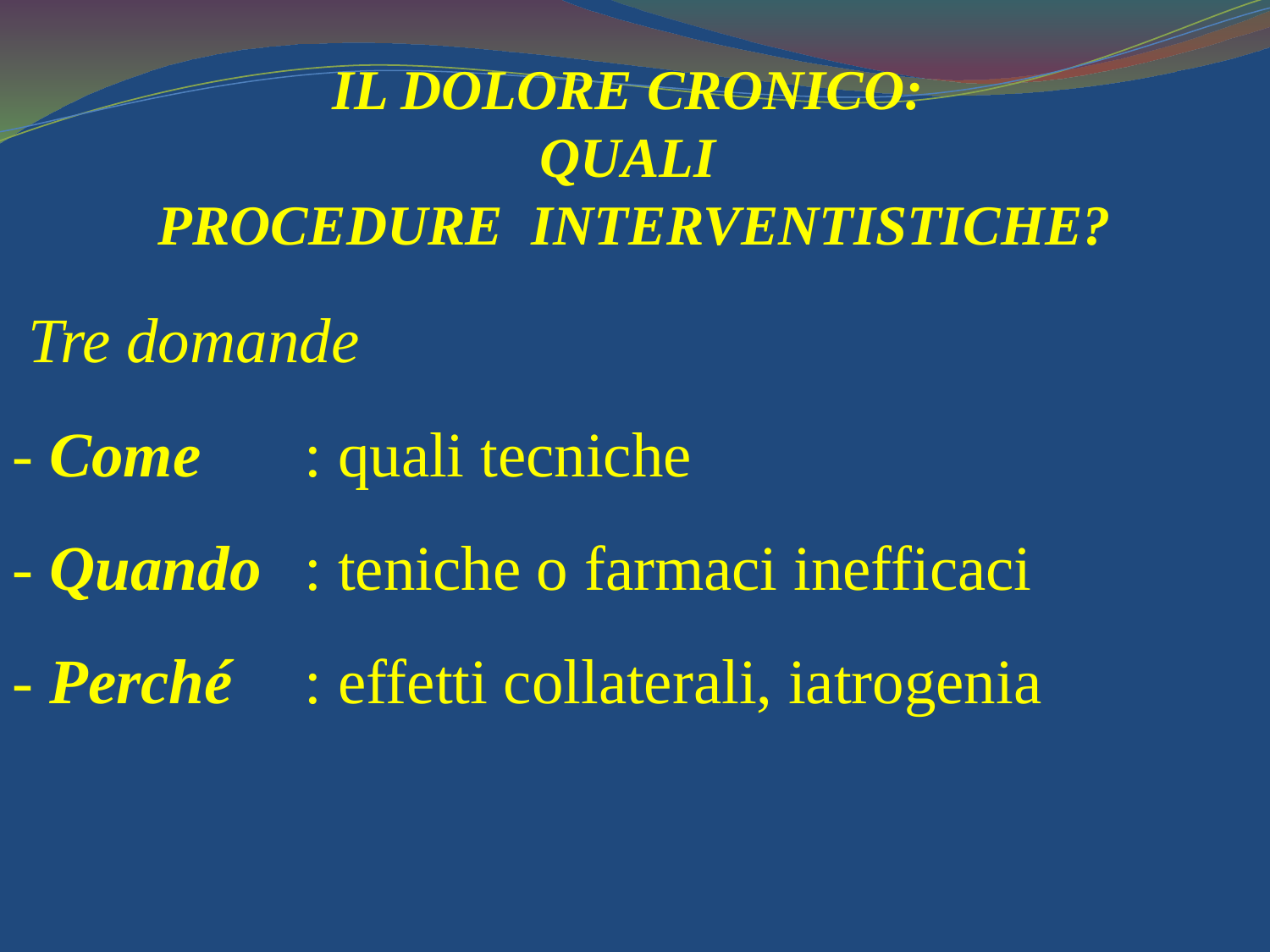

# IL DOLORE CRONICO: QUALI PROCEDURE  INTERVENTISTICHE?

 Tre domande

- Come	: quali tecniche

- Quando	: teniche o farmaci inefficaci

- Perché	: effetti collaterali, iatrogenia